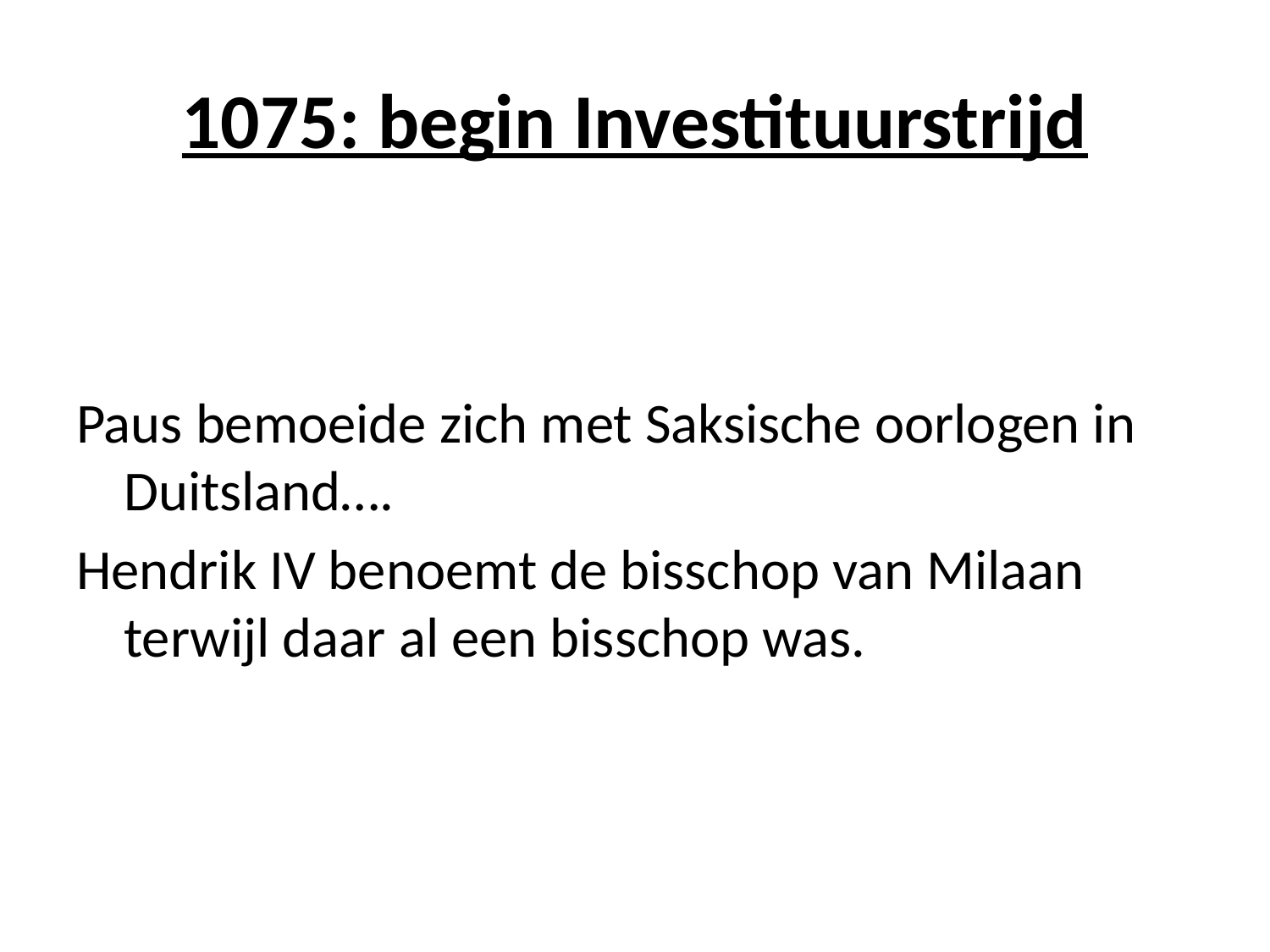

# 1075: begin Investituurstrijd

Paus bemoeide zich met Saksische oorlogen in Duitsland….
Hendrik IV benoemt de bisschop van Milaan terwijl daar al een bisschop was.